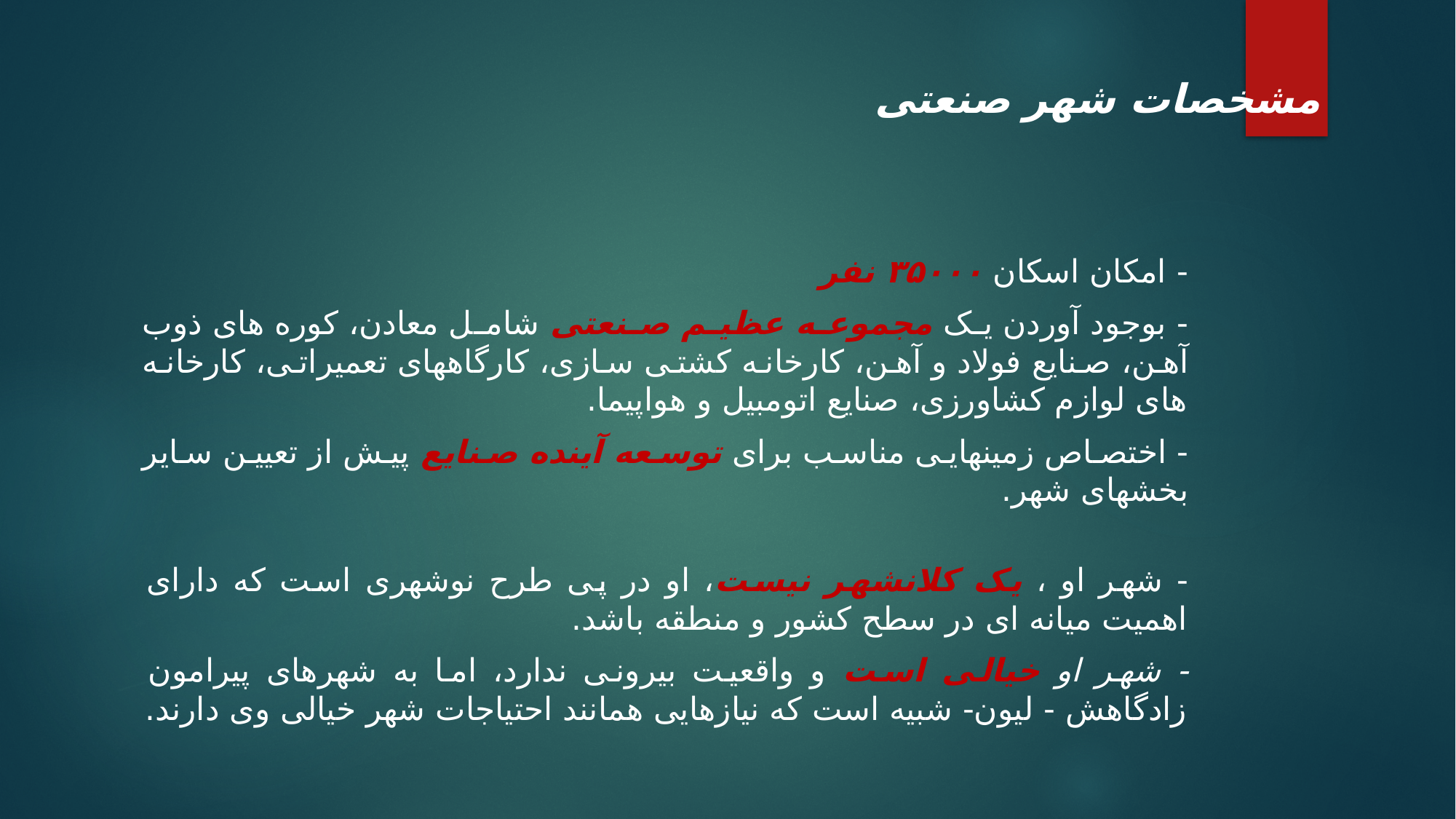

# مشخصات شهر صنعتی
- امکان اسکان ۳۵۰۰۰ نفر
- بوجود آوردن یک مجموعه عظیم صنعتی شامل معادن، کوره های ذوب آهن، صنایع فولاد و آهن، کارخانه کشتی سازی، کارگاههای تعمیراتی، کارخانه های لوازم کشاورزی، صنایع اتومبیل و هواپیما.
- اختصاص زمینهایی مناسب برای توسعه آینده صنایع پیش از تعیین سایر بخشهای شهر.
- شهر او ، یک کلانشهر نیست، او در پی طرح نوشهری است که دارای اهمیت میانه ای در سطح کشور و منطقه باشد.
- شهر او خیالی است و واقعیت بیرونی ندارد، اما به شهرهای پیرامون زادگاهش - لیون- شبیه است که نیازهایی همانند احتیاجات شهر خیالی وی دارند.